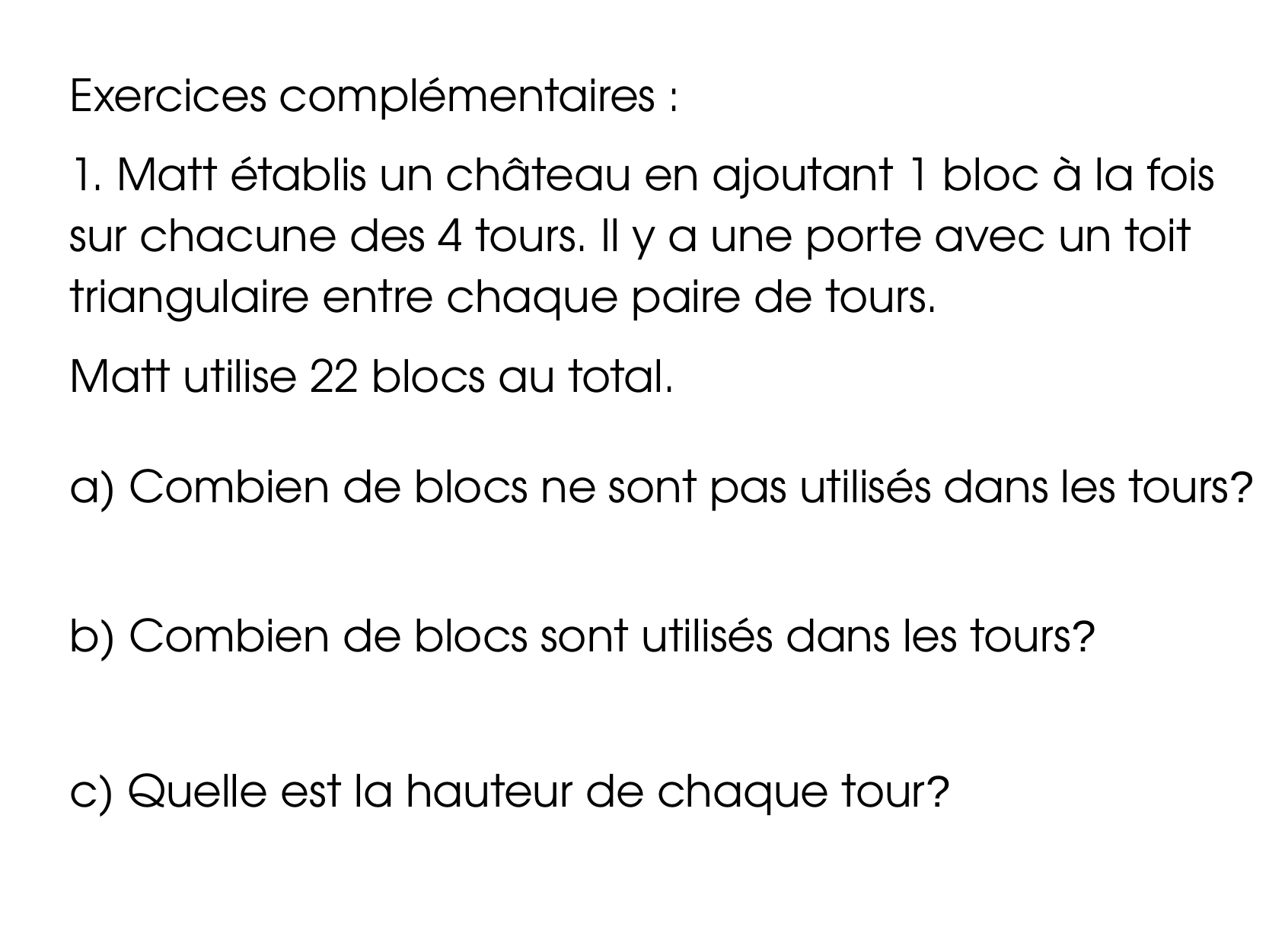

Exercices complémentaires :
1. Matt établis un château en ajoutant 1 bloc à la fois sur chacune des 4 tours. Il y a une porte avec un toit triangulaire entre chaque paire de tours.
Matt utilise 22 blocs au total.
a) Combien de blocs ne sont pas utilisés dans les tours?
b) Combien de blocs sont utilisés dans les tours?
c) Quelle est la hauteur de chaque tour?